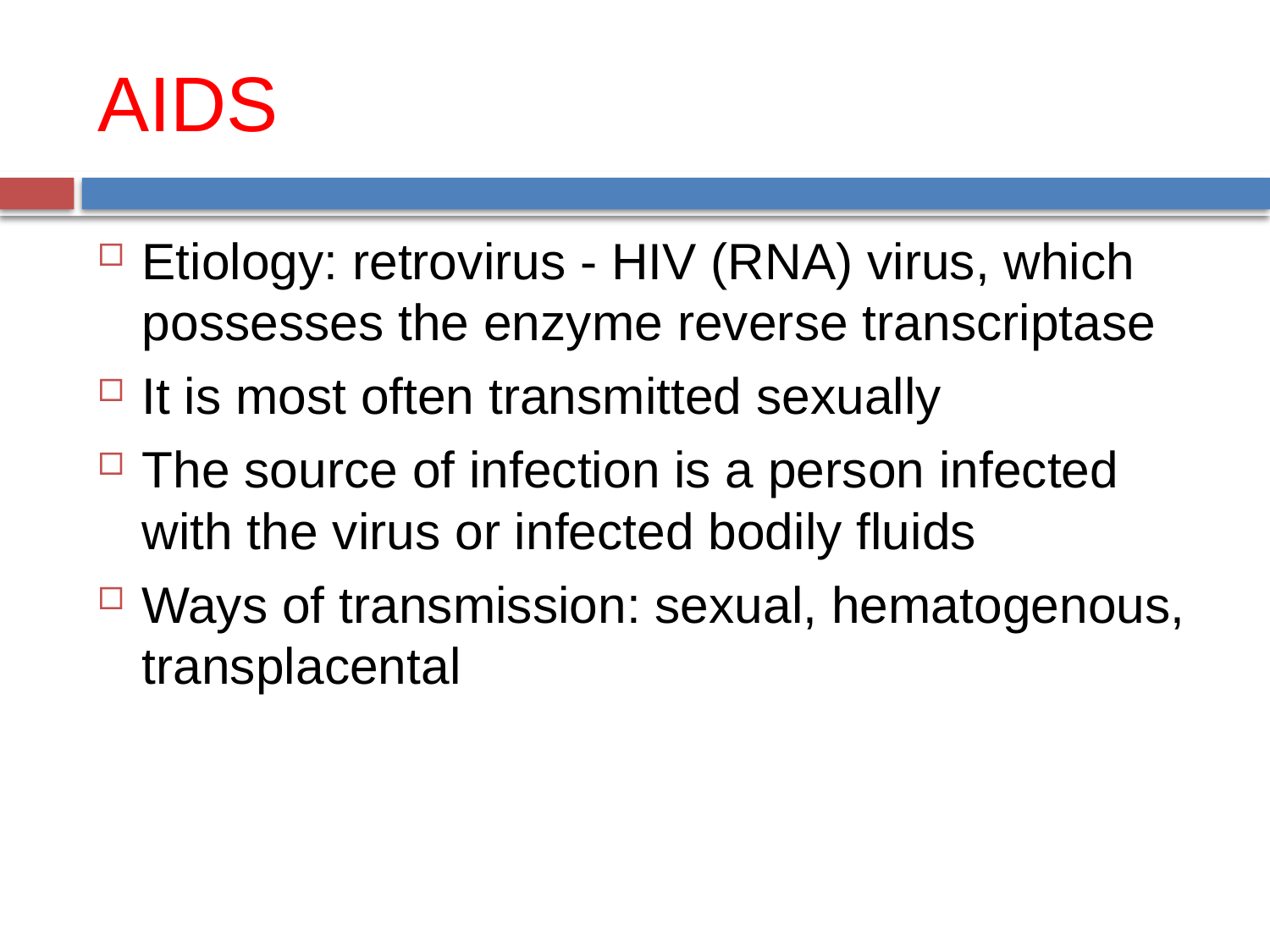

# AIDS
Etiology: retrovirus - HIV (RNA) virus, which possesses the enzyme reverse transcriptase
It is most often transmitted sexually
The source of infection is a person infected with the virus or infected bodily fluids
Ways of transmission: sexual, hematogenous, transplacental